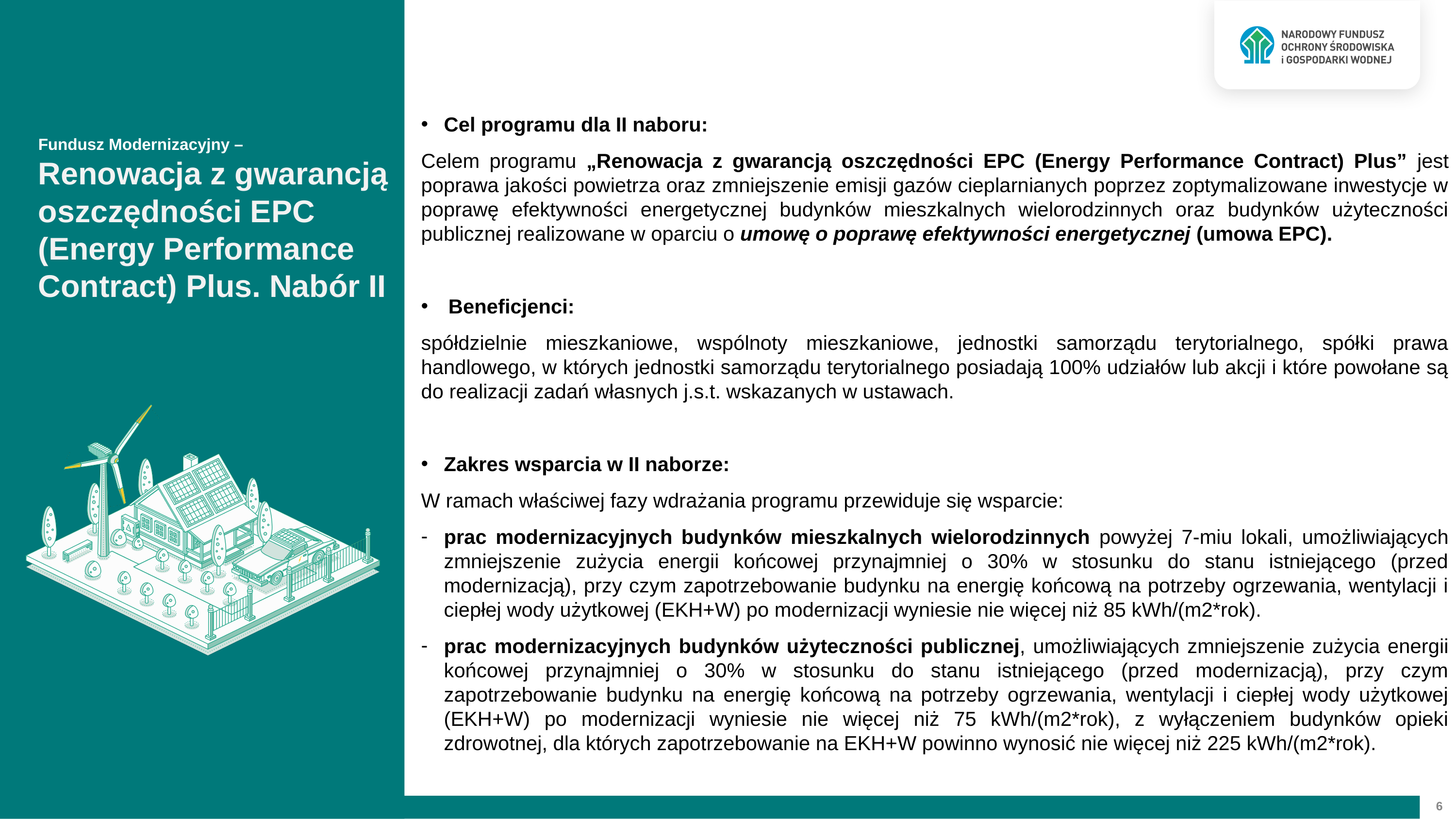

Cel programu dla II naboru:
Celem programu „Renowacja z gwarancją oszczędności EPC (Energy Performance Contract) Plus” jest poprawa jakości powietrza oraz zmniejszenie emisji gazów cieplarnianych poprzez zoptymalizowane inwestycje w poprawę efektywności energetycznej budynków mieszkalnych wielorodzinnych oraz budynków użyteczności publicznej realizowane w oparciu o umowę o poprawę efektywności energetycznej (umowa EPC).

Beneficjenci:
spółdzielnie mieszkaniowe, wspólnoty mieszkaniowe, jednostki samorządu terytorialnego, spółki prawa handlowego, w których jednostki samorządu terytorialnego posiadają 100% udziałów lub akcji i które powołane są do realizacji zadań własnych j.s.t. wskazanych w ustawach.

Zakres wsparcia w II naborze:
W ramach właściwej fazy wdrażania programu przewiduje się wsparcie:
prac modernizacyjnych budynków mieszkalnych wielorodzinnych powyżej 7-miu lokali, umożliwiających zmniejszenie zużycia energii końcowej przynajmniej o 30% w stosunku do stanu istniejącego (przed modernizacją), przy czym zapotrzebowanie budynku na energię końcową na potrzeby ogrzewania, wentylacji i ciepłej wody użytkowej (EKH+W) po modernizacji wyniesie nie więcej niż 85 kWh/(m2*rok).
prac modernizacyjnych budynków użyteczności publicznej, umożliwiających zmniejszenie zużycia energii końcowej przynajmniej o 30% w stosunku do stanu istniejącego (przed modernizacją), przy czym zapotrzebowanie budynku na energię końcową na potrzeby ogrzewania, wentylacji i ciepłej wody użytkowej (EKH+W) po modernizacji wyniesie nie więcej niż 75 kWh/(m2*rok), z wyłączeniem budynków opieki zdrowotnej, dla których zapotrzebowanie na EKH+W powinno wynosić nie więcej niż 225 kWh/(m2*rok).
Fundusz Modernizacyjny –
Renowacja z gwarancją oszczędności EPC (Energy Performance Contract) Plus. Nabór II
6